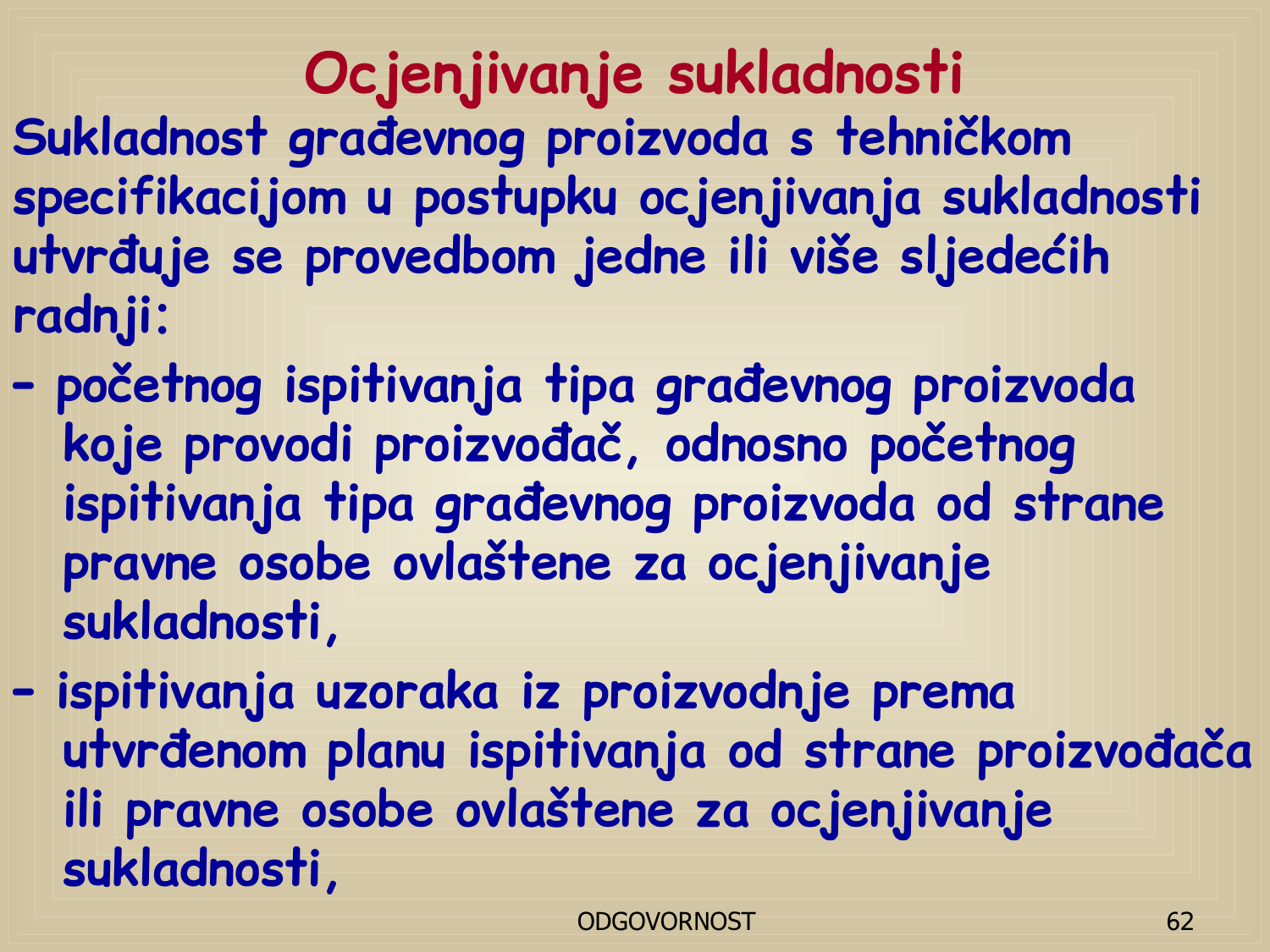

# Ocjenjivanje sukladnosti
Sukladnost građevnog proizvoda s tehničkom specifikacijom u postupku ocjenjivanja sukladnosti utvrđuje se provedbom jedne ili više sljedećih radnji:
– početnog ispitivanja tipa građevnog proizvoda koje provodi proizvođač, odnosno početnog ispitivanja tipa građevnog proizvoda od strane pravne osobe ovlaštene za ocjenjivanje sukladnosti,
– ispitivanja uzoraka iz proizvodnje prema utvrđenom planu ispitivanja od strane proizvođača ili pravne osobe ovlaštene za ocjenjivanje sukladnosti,
ODGOVORNOST
62